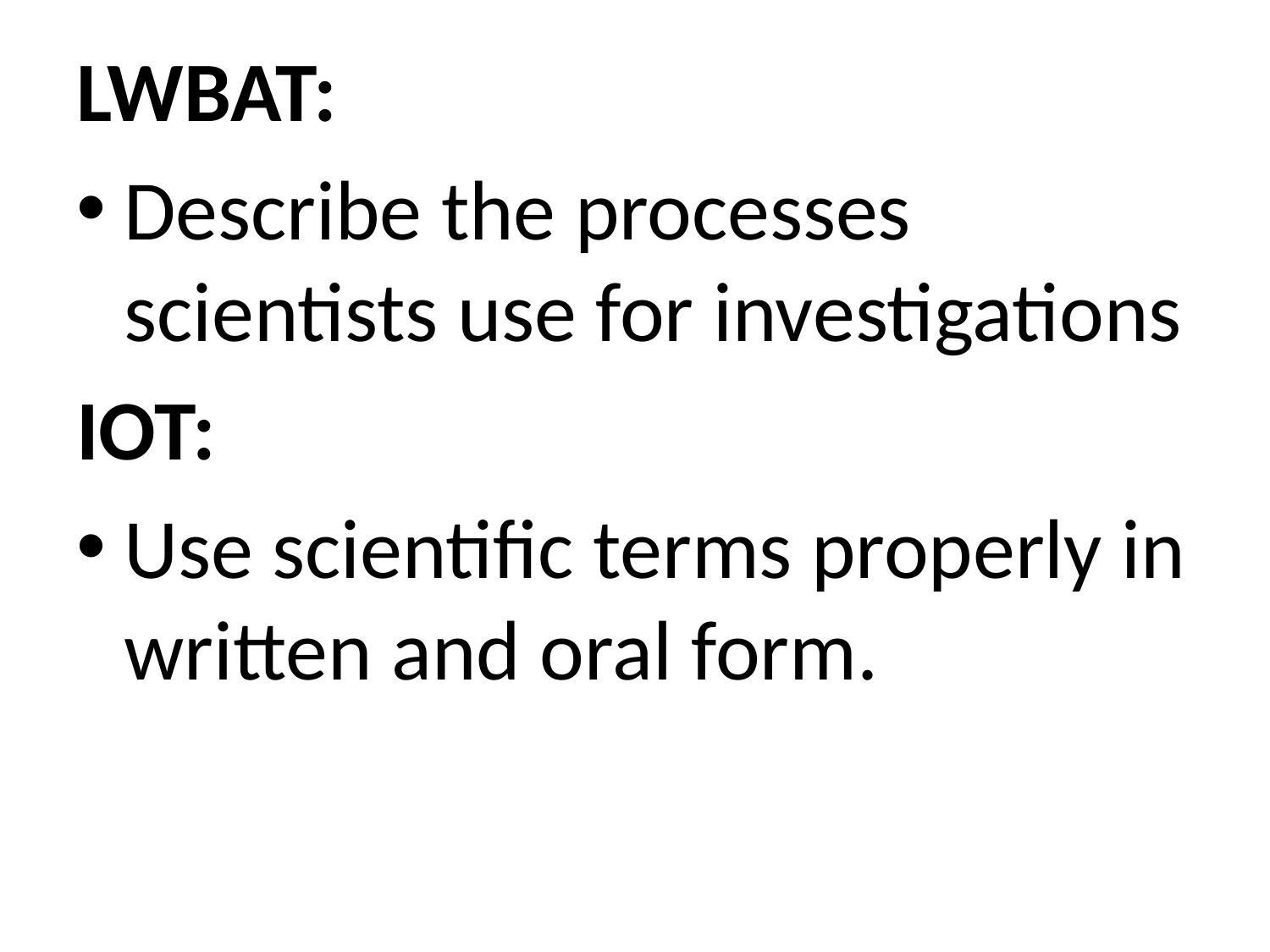

LWBAT:
Describe the processes scientists use for investigations
IOT:
Use scientific terms properly in written and oral form.